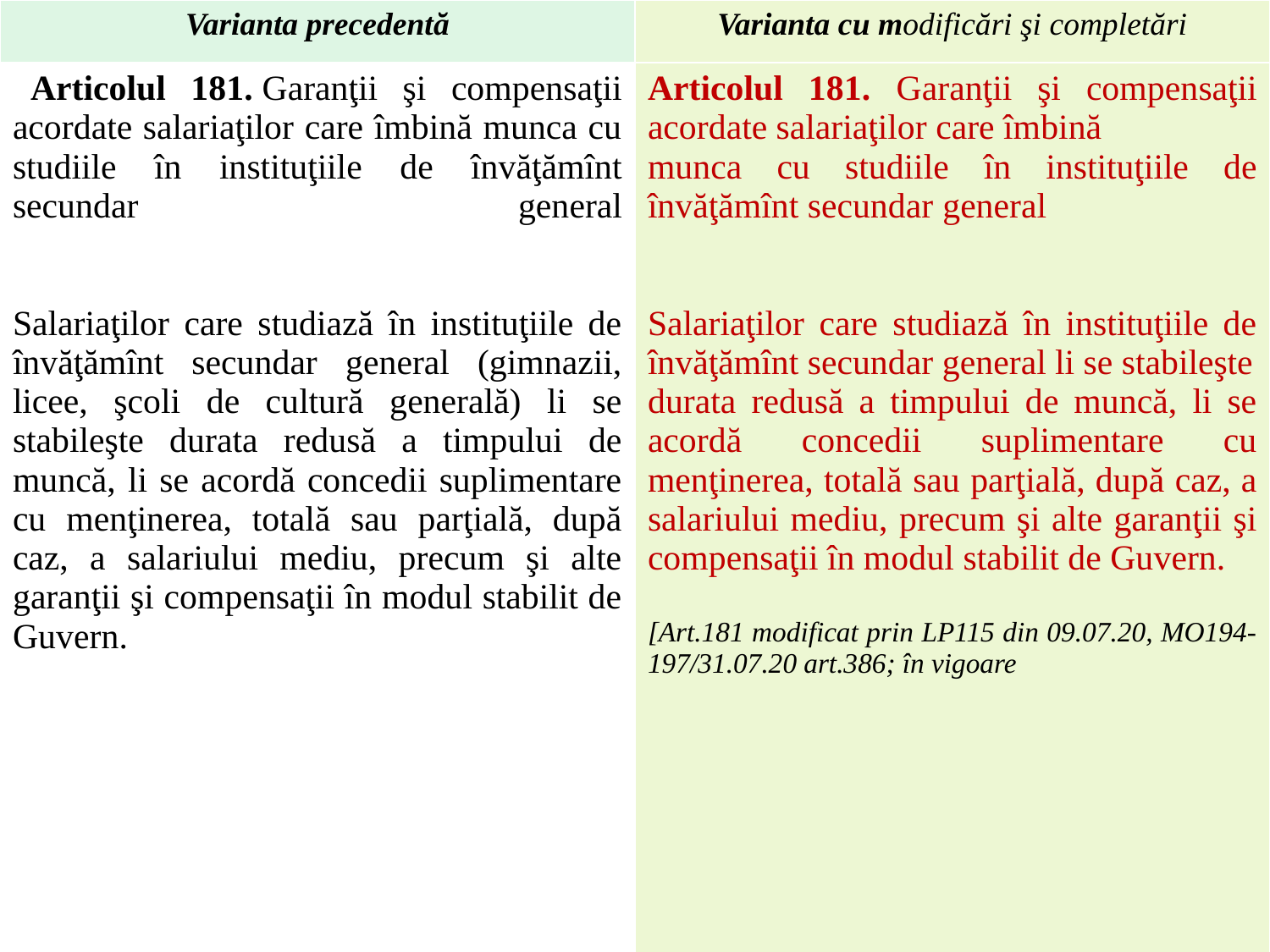

| Varianta precedentă | Varianta cu modificări şi completări |
| --- | --- |
| Articolul 181. Garanţii şi compensaţii acordate salariaţilor care îmbină munca cu studiile în instituţiile de învăţămînt secundar general             Salariaţilor care studiază în instituţiile de învăţămînt secundar general (gimnazii, licee, şcoli de cultură generală) li se stabileşte durata redusă a timpului de muncă, li se acordă concedii suplimentare cu menţinerea, totală sau parţială, după caz, a salariului mediu, precum şi alte garanţii şi compensaţii în modul stabilit de Guvern. | Articolul 181. Garanţii şi compensaţii acordate salariaţilor care îmbină munca cu studiile în instituţiile de învăţămînt secundar general Salariaţilor care studiază în instituţiile de învăţămînt secundar general li se stabileşte durata redusă a timpului de muncă, li se acordă concedii suplimentare cu menţinerea, totală sau parţială, după caz, a salariului mediu, precum şi alte garanţii şi compensaţii în modul stabilit de Guvern. [Art.181 modificat prin LP115 din 09.07.20, MO194-197/31.07.20 art.386; în vigoare |